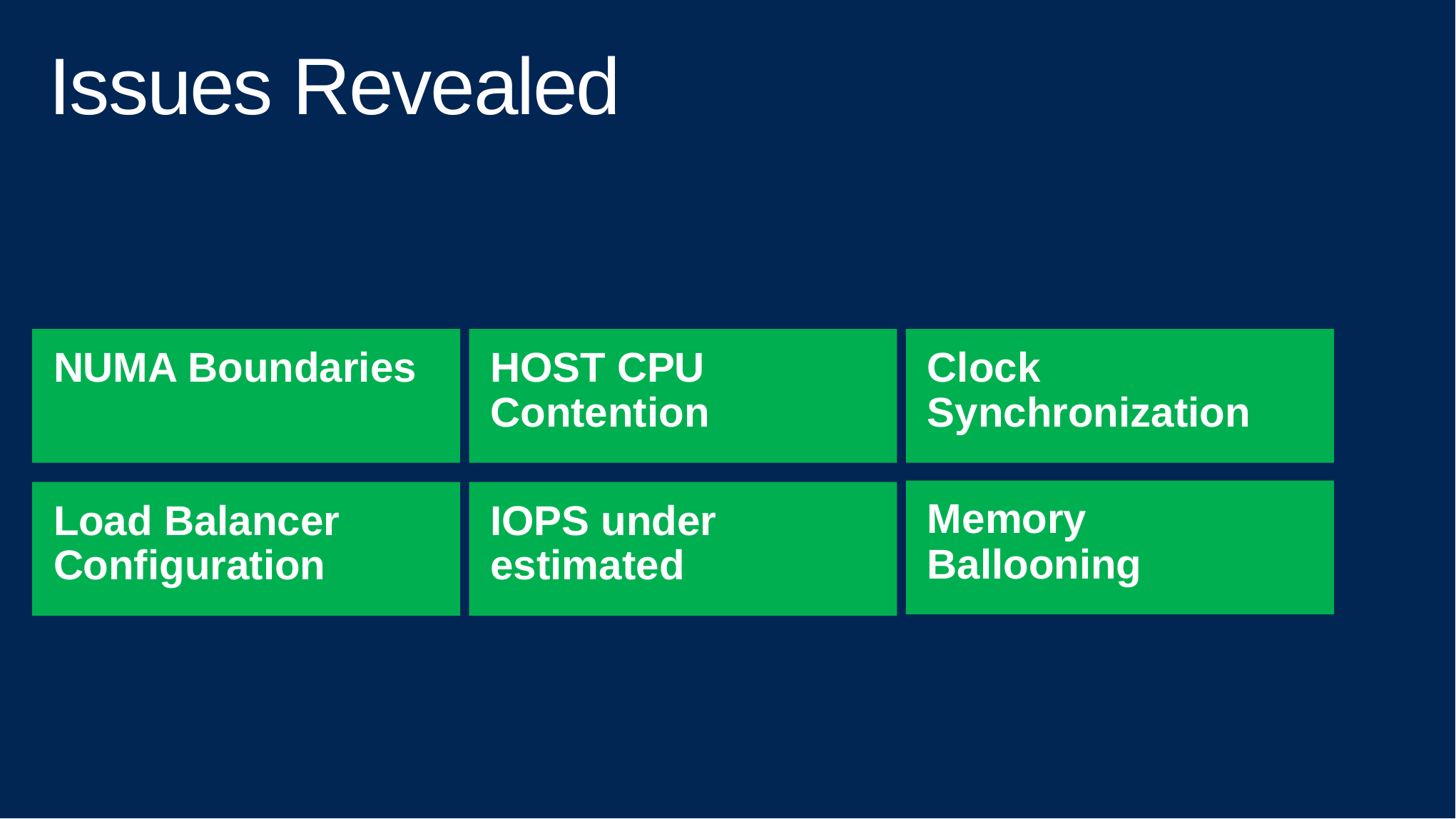

# Issues Revealed

NUMA Boundaries
HOST CPU Contention
Clock Synchronization
Memory Ballooning
Load Balancer Configuration
IOPS under estimated